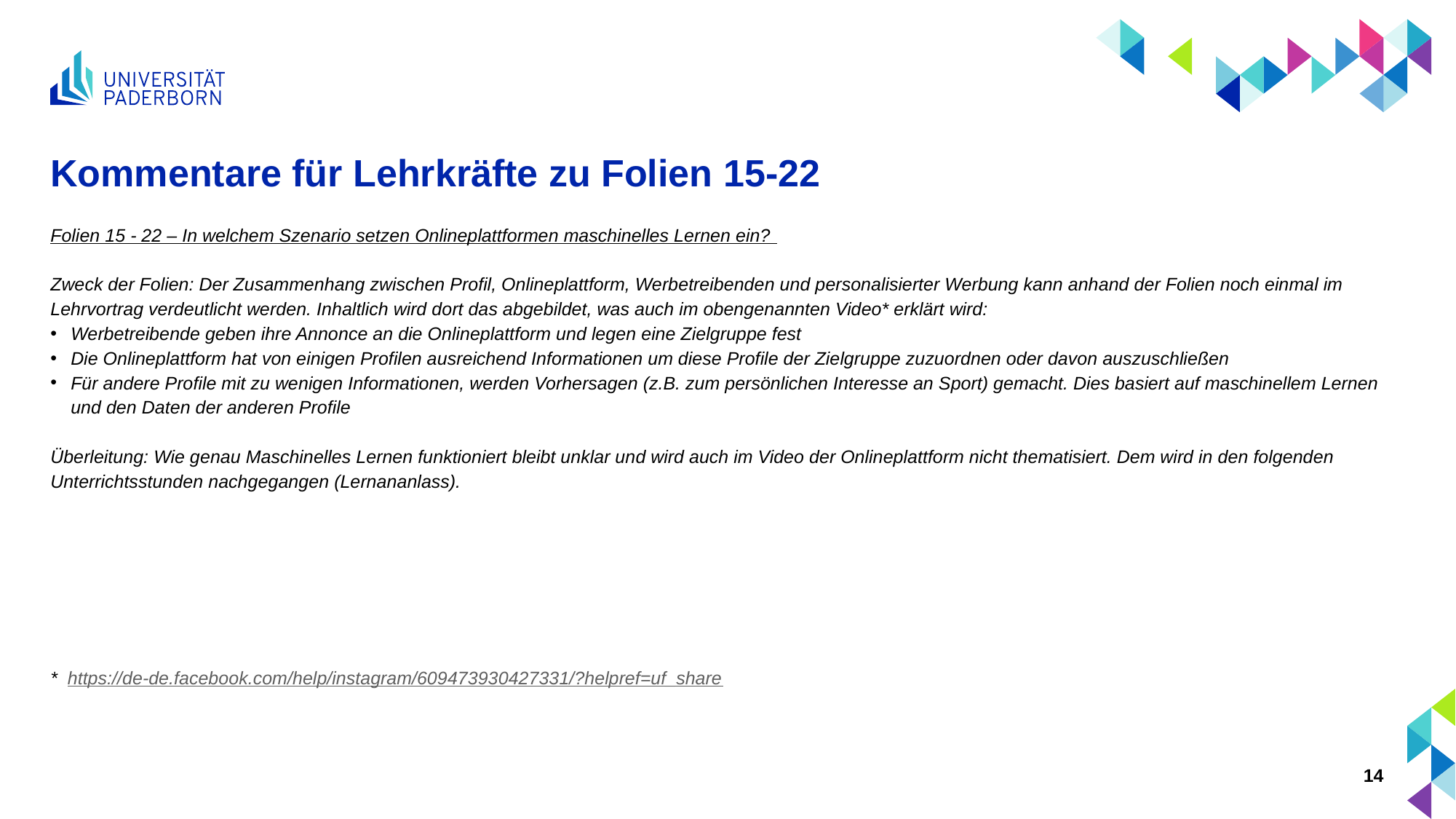

# Kommentare für Lehrkräfte zu Folien 15-22
Folien 15 - 22 – In welchem Szenario setzen Onlineplattformen maschinelles Lernen ein?

Zweck der Folien: Der Zusammenhang zwischen Profil, Onlineplattform, Werbetreibenden und personalisierter Werbung kann anhand der Folien noch einmal im Lehrvortrag verdeutlicht werden. Inhaltlich wird dort das abgebildet, was auch im obengenannten Video* erklärt wird:
Werbetreibende geben ihre Annonce an die Onlineplattform und legen eine Zielgruppe fest
Die Onlineplattform hat von einigen Profilen ausreichend Informationen um diese Profile der Zielgruppe zuzuordnen oder davon auszuschließen
Für andere Profile mit zu wenigen Informationen, werden Vorhersagen (z.B. zum persönlichen Interesse an Sport) gemacht. Dies basiert auf maschinellem Lernen und den Daten der anderen Profile

Überleitung: Wie genau Maschinelles Lernen funktioniert bleibt unklar und wird auch im Video der Onlineplattform nicht thematisiert. Dem wird in den folgenden Unterrichtsstunden nachgegangen (Lernananlass).

*  https://de-de.facebook.com/help/instagram/609473930427331/?helpref=uf_share

14